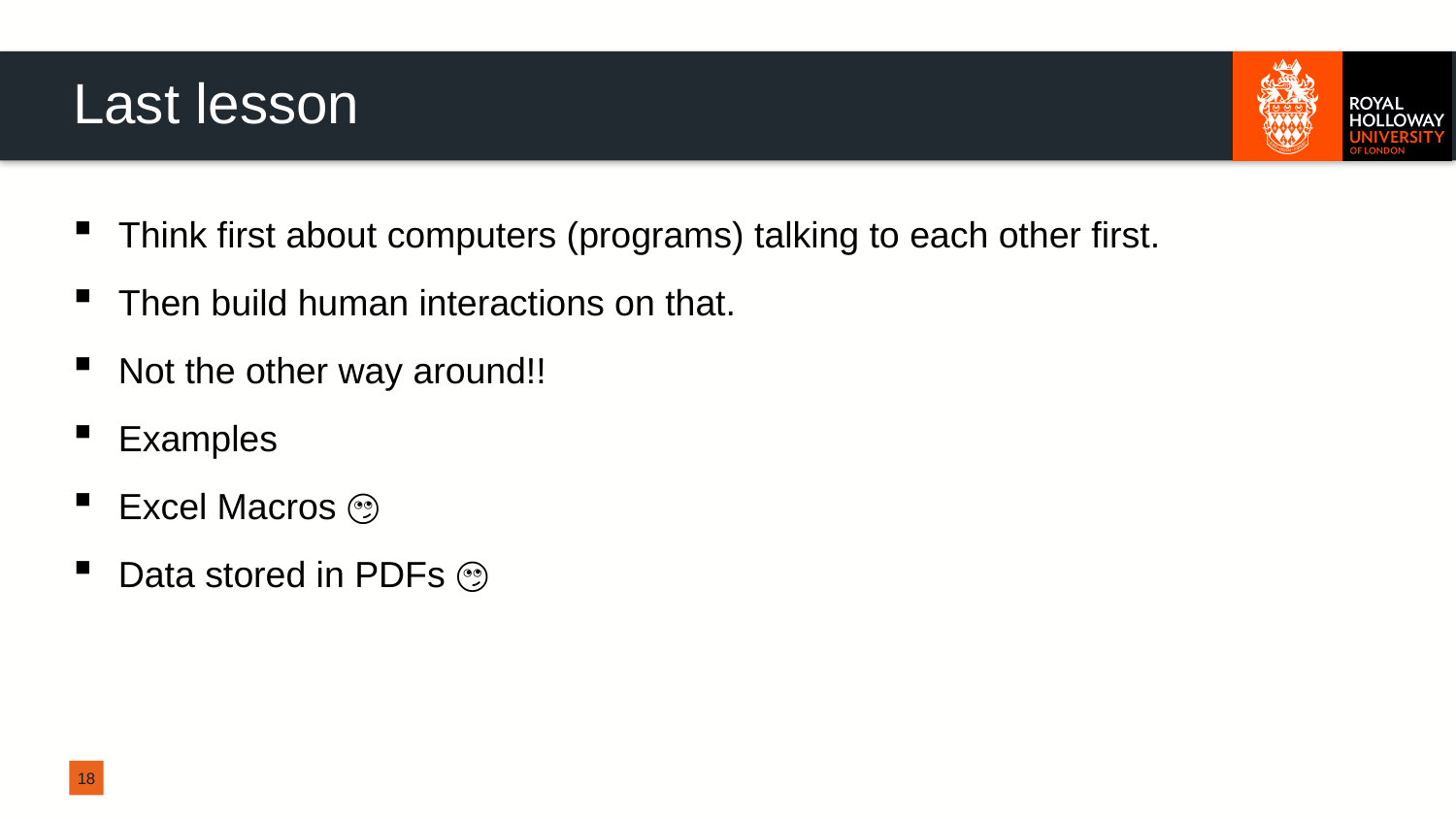

# Last lesson
Think first about computers (programs) talking to each other first.
Then build human interactions on that.
Not the other way around!!
Examples
Excel Macros 🙄
Data stored in PDFs 🙄

18